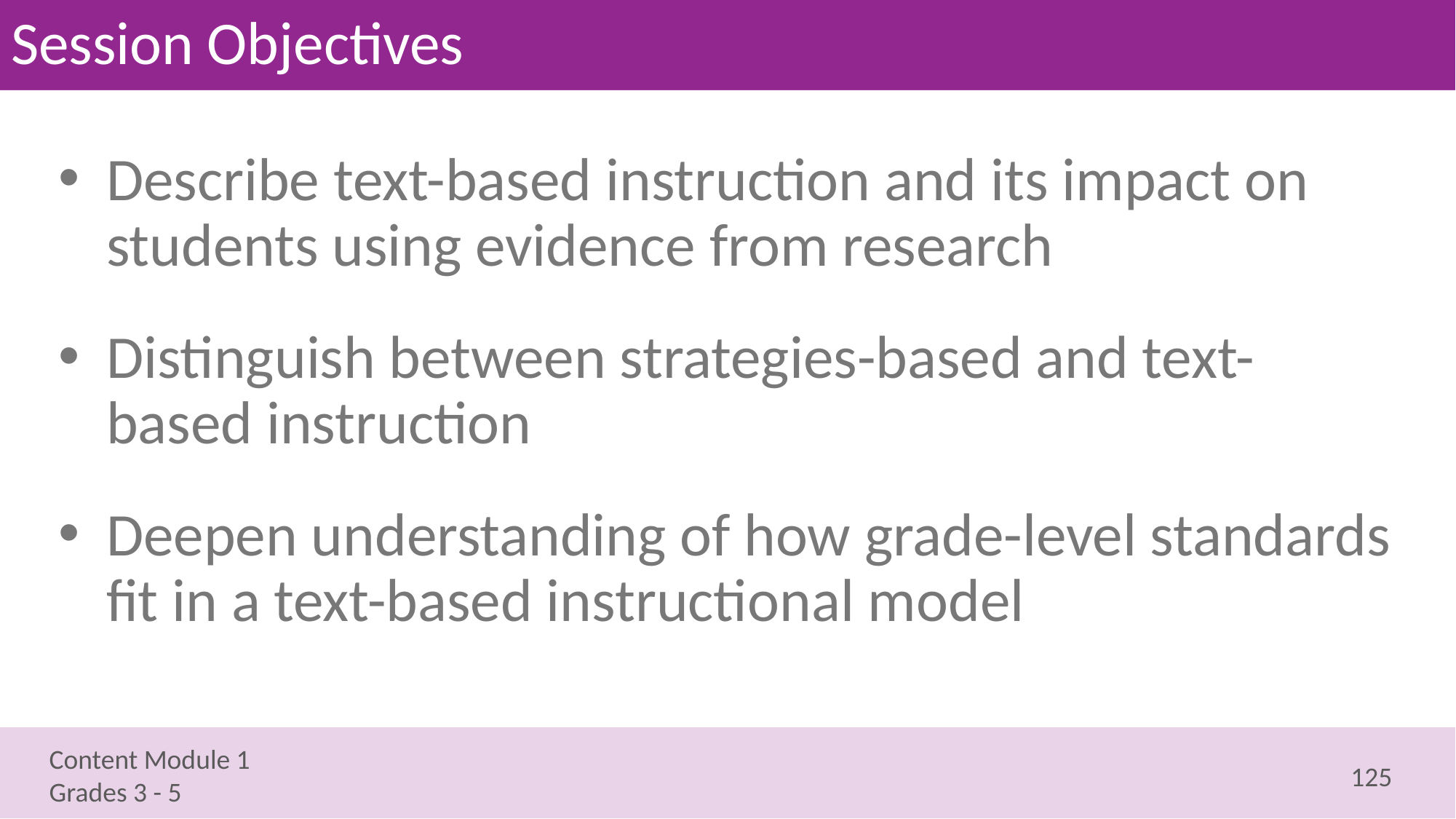

# Session Objectives
Describe text-based instruction and its impact on students using evidence from research

Distinguish between strategies-based and text-based instruction

Deepen understanding of how grade-level standards fit in a text-based instructional model

125